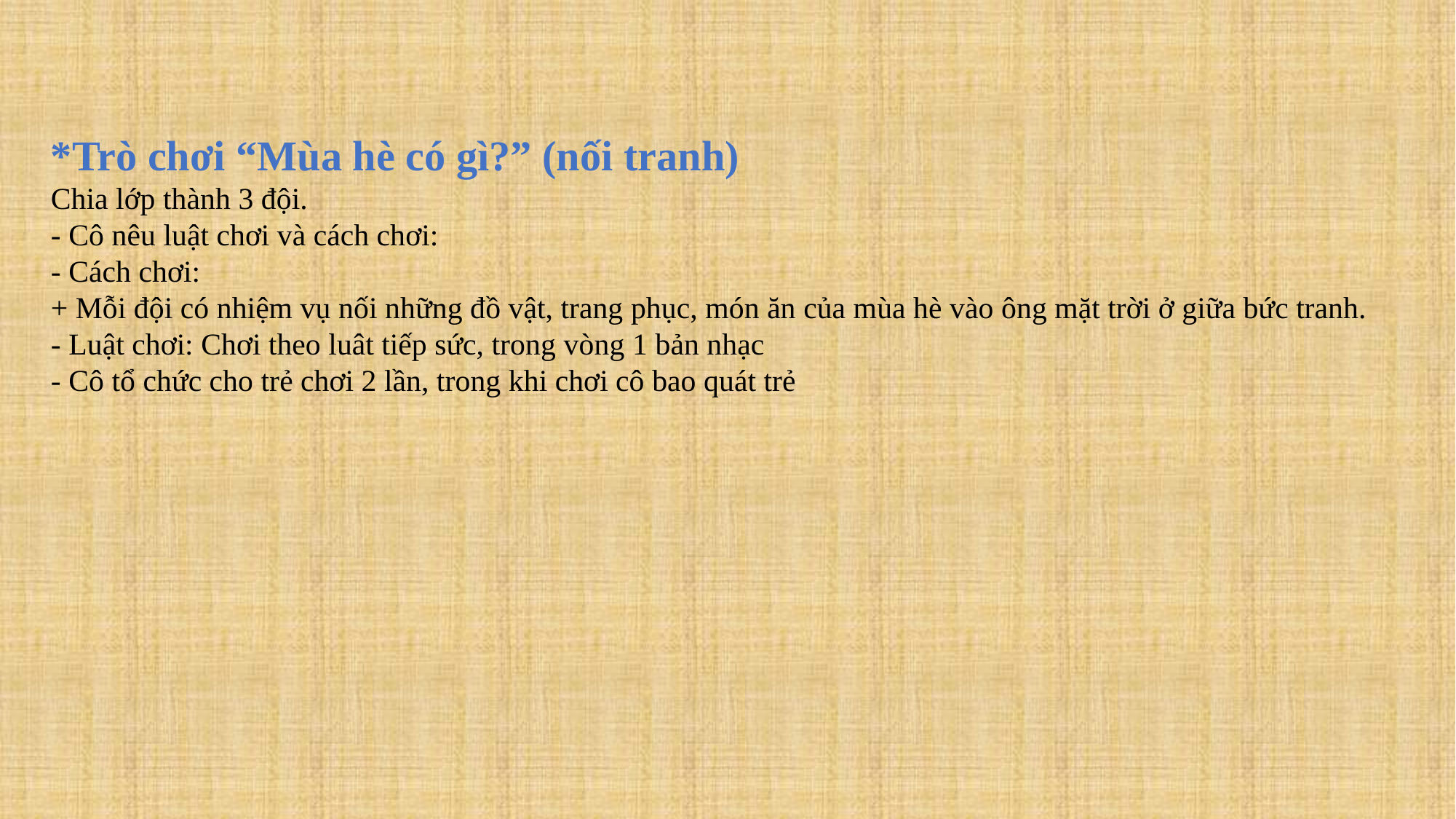

*Trò chơi “Mùa hè có gì?” (nối tranh)
Chia lớp thành 3 đội.
- Cô nêu luật chơi và cách chơi:
- Cách chơi:
+ Mỗi đội có nhiệm vụ nối những đồ vật, trang phục, món ăn của mùa hè vào ông mặt trời ở giữa bức tranh.
- Luật chơi: Chơi theo luât tiếp sức, trong vòng 1 bản nhạc
- Cô tổ chức cho trẻ chơi 2 lần, trong khi chơi cô bao quát trẻ